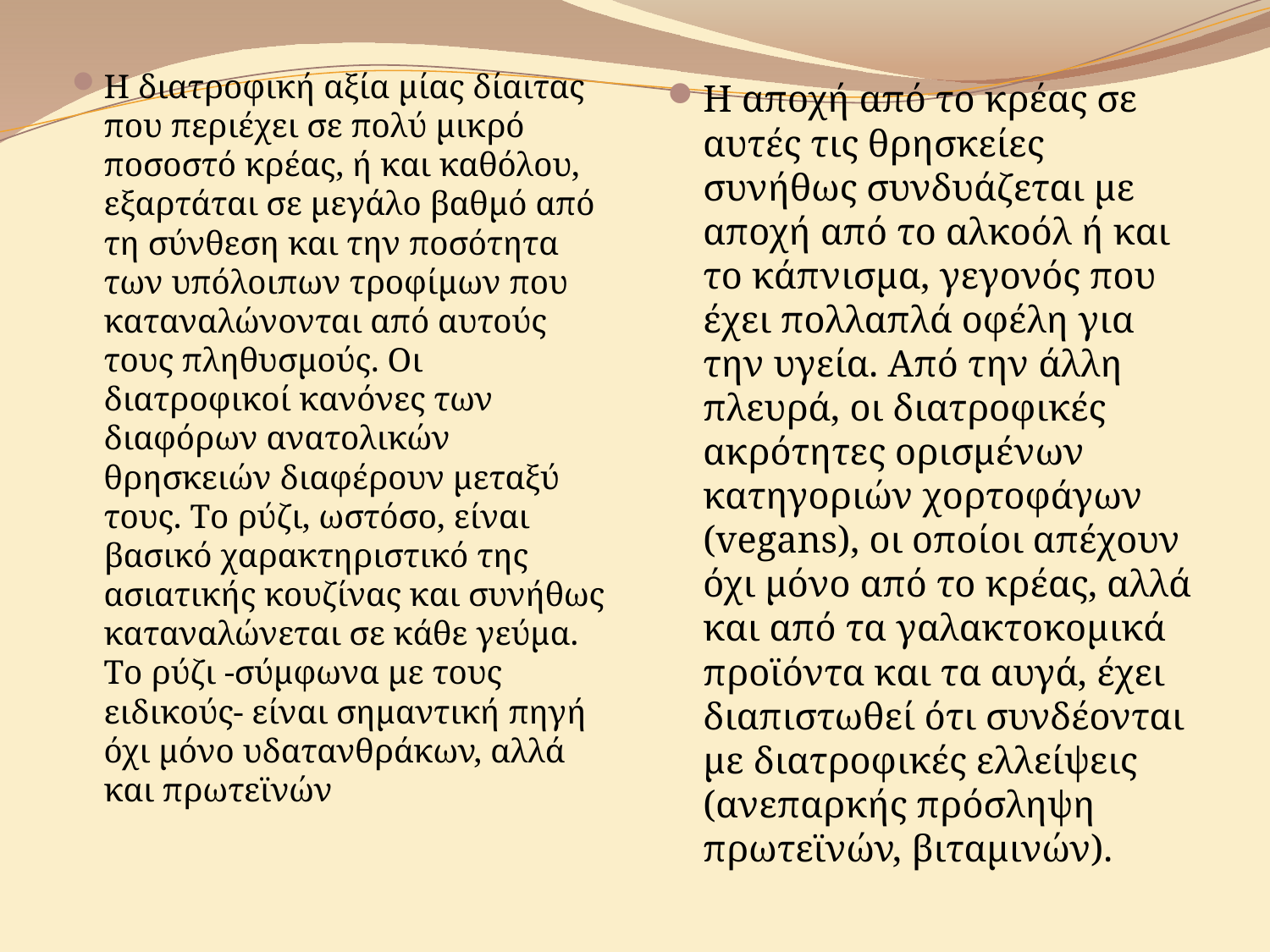

H διατροφική αξία μίας δίαιτας που περιέχει σε πολύ μικρό ποσοστό κρέας, ή και καθόλου, εξαρτάται σε μεγάλο βαθμό από τη σύνθεση και την ποσότητα των υπόλοιπων τροφίμων που καταναλώνονται από αυτούς τους πληθυσμούς. Oι διατροφικοί κανόνες των διαφόρων ανατολικών θρησκειών διαφέρουν μεταξύ τους. Tο ρύζι, ωστόσο, είναι βασικό χαρακτηριστικό της ασιατικής κουζίνας και συνήθως καταναλώνεται σε κάθε γεύμα. Tο ρύζι -σύμφωνα με τους ειδικούς- είναι σημαντική πηγή όχι μόνο υδατανθράκων, αλλά και πρωτεϊνών
H αποχή από το κρέας σε αυτές τις θρησκείες συνήθως συνδυάζεται με αποχή από το αλκοόλ ή και το κάπνισμα, γεγονός που έχει πολλαπλά οφέλη για την υγεία. Από την άλλη πλευρά, οι διατροφικές ακρότητες ορισμένων κατηγοριών χορτοφάγων (vegans), οι οποίοι απέχουν όχι μόνο από το κρέας, αλλά και από τα γαλακτοκομικά προϊόντα και τα αυγά, έχει διαπιστωθεί ότι συνδέονται με διατροφικές ελλείψεις (ανεπαρκής πρόσληψη πρωτεϊνών, βιταμινών).